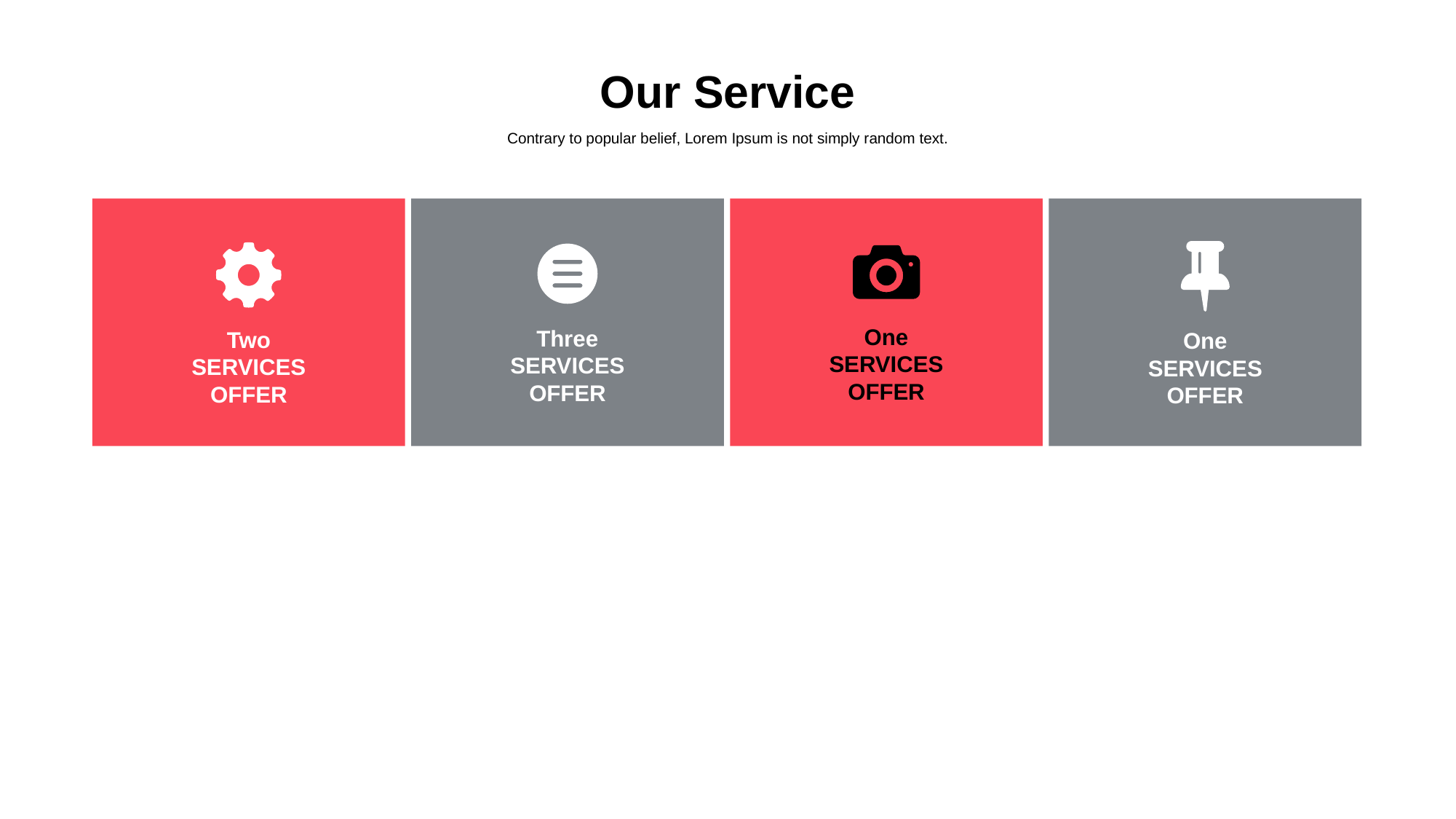

# Our Service
Contrary to popular belief, Lorem Ipsum is not simply random text.

One
SERVICES
OFFER

Two
SERVICES
OFFER

Three
SERVICES
OFFER

One
SERVICES
OFFER